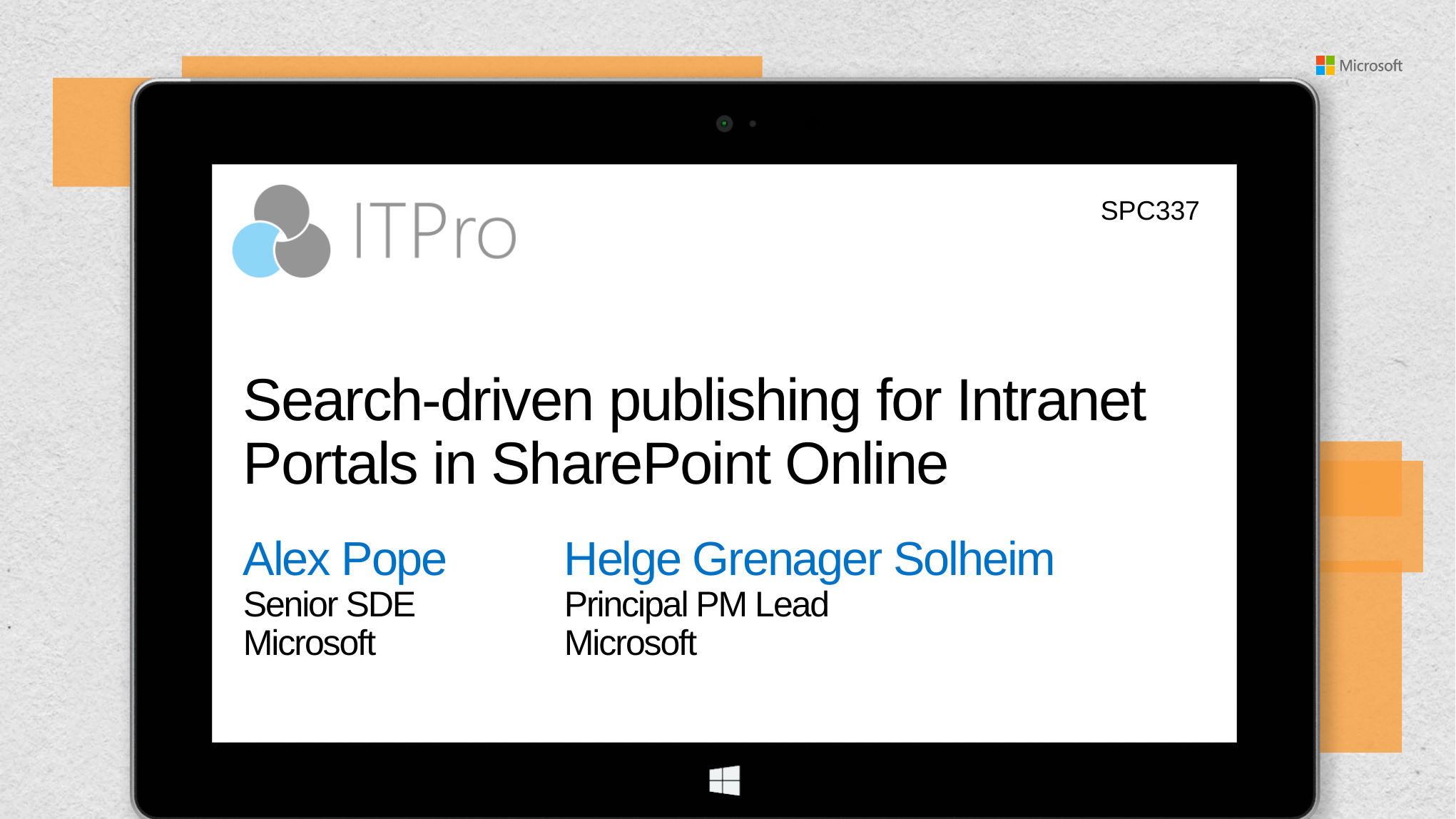

SPC337
# Search-driven publishing for Intranet Portals in SharePoint Online
Alex Pope		Helge Grenager Solheim
Senior SDE		Principal PM Lead
Microsoft		Microsoft